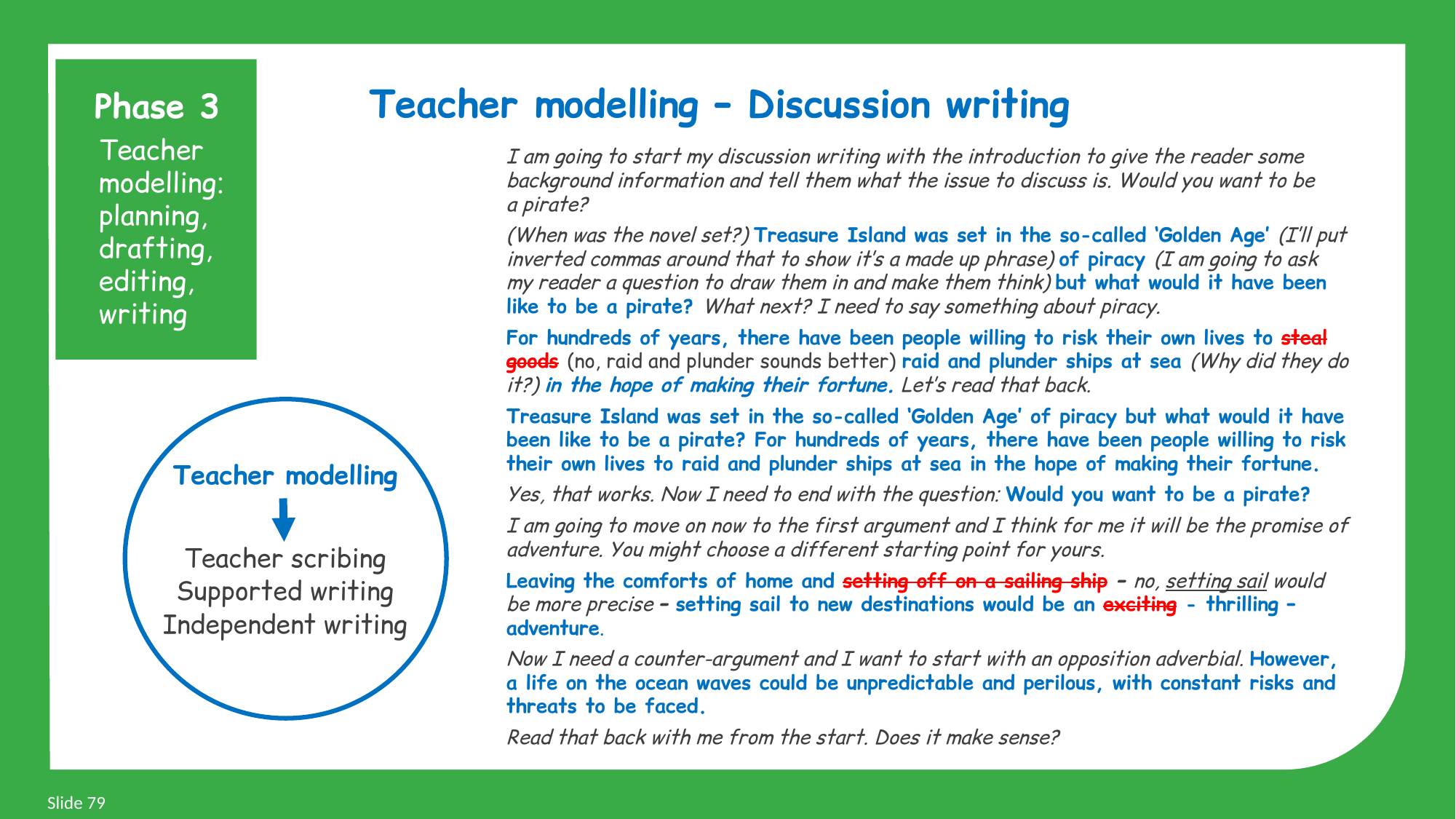

Phase 3
Teacher modelling:
planning, drafting, editing, writing
Teacher modelling – Discussion writing
I am going to start my discussion writing with the introduction to give the reader some background information and tell them what the issue to discuss is. Would you want to be
a pirate?
(When was the novel set?) Treasure Island was set in the so-called ‘Golden Age’ (I’ll put inverted commas around that to show it’s a made up phrase) of piracy (I am going to ask my reader a question to draw them in and make them think) but what would it have been like to be a pirate? What next? I need to say something about piracy.
For hundreds of years, there have been people willing to risk their own lives to steal goods (no, raid and plunder sounds better) raid and plunder ships at sea (Why did they do it?) in the hope of making their fortune. Let’s read that back.
Treasure Island was set in the so-called ‘Golden Age’ of piracy but what would it have been like to be a pirate? For hundreds of years, there have been people willing to risk their own lives to raid and plunder ships at sea in the hope of making their fortune.
Yes, that works. Now I need to end with the question: Would you want to be a pirate?
I am going to move on now to the first argument and I think for me it will be the promise of adventure. You might choose a different starting point for yours.
Leaving the comforts of home and setting off on a sailing ship – no, setting sail would be more precise – setting sail to new destinations would be an exciting - thrilling – adventure.
Now I need a counter-argument and I want to start with an opposition adverbial. However, a life on the ocean waves could be unpredictable and perilous, with constant risks and threats to be faced.
Read that back with me from the start. Does it make sense?

Teacher modelling
Teacher scribing
Supported writing
Independent writing
Slide 79